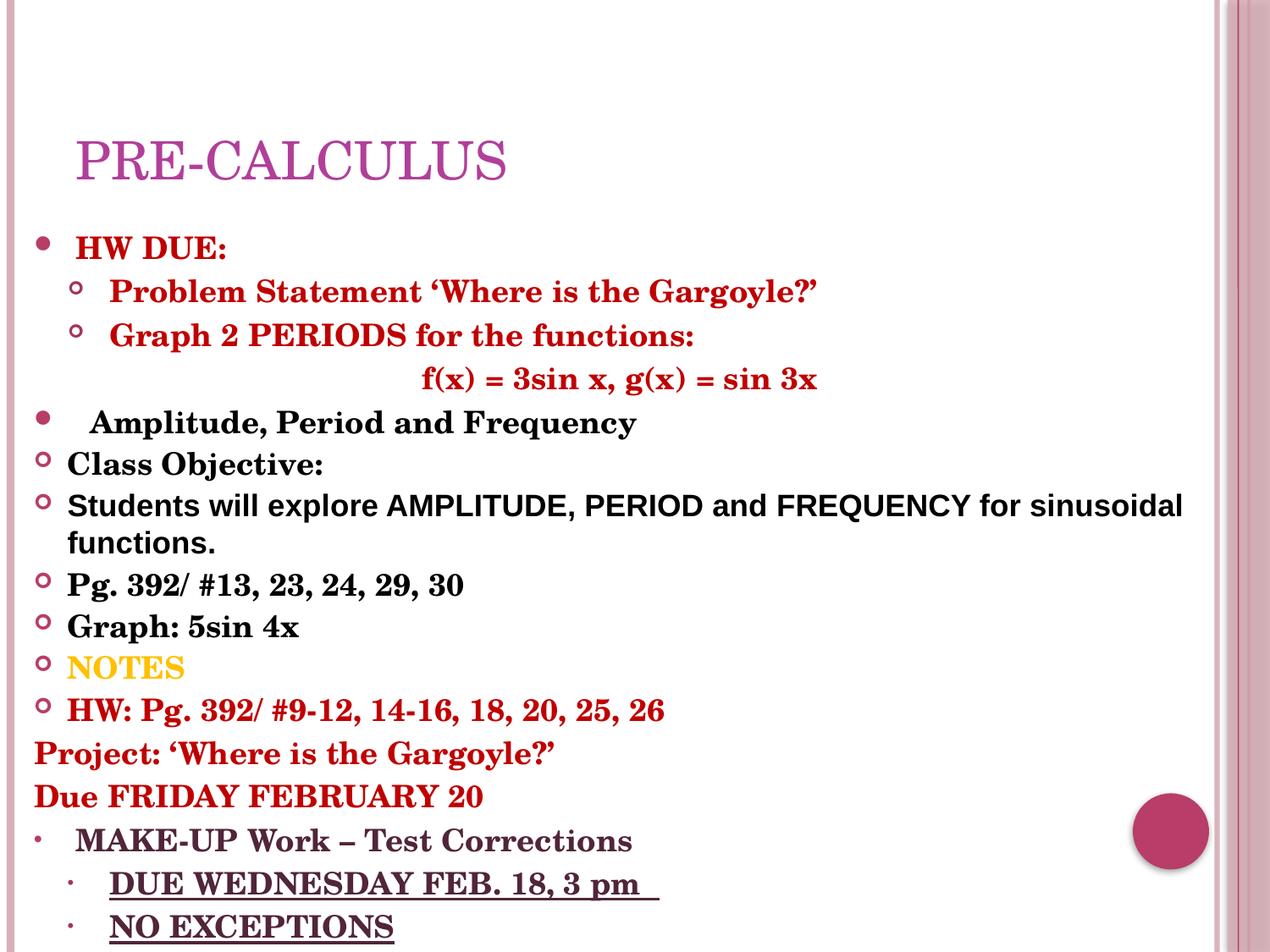

# Pre-Calculus
HW DUE:
Problem Statement ‘Where is the Gargoyle?’
Graph 2 PERIODS for the functions:
f(x) = 3sin x, g(x) = sin 3x
Amplitude, Period and Frequency
Class Objective:
Students will explore AMPLITUDE, PERIOD and FREQUENCY for sinusoidal functions.
Pg. 392/ #13, 23, 24, 29, 30
Graph: 5sin 4x
NOTES
HW: Pg. 392/ #9-12, 14-16, 18, 20, 25, 26
Project: ‘Where is the Gargoyle?’
	Due FRIDAY FEBRUARY 20
MAKE-UP Work – Test Corrections
DUE WEDNESDAY FEB. 18, 3 pm
NO EXCEPTIONS